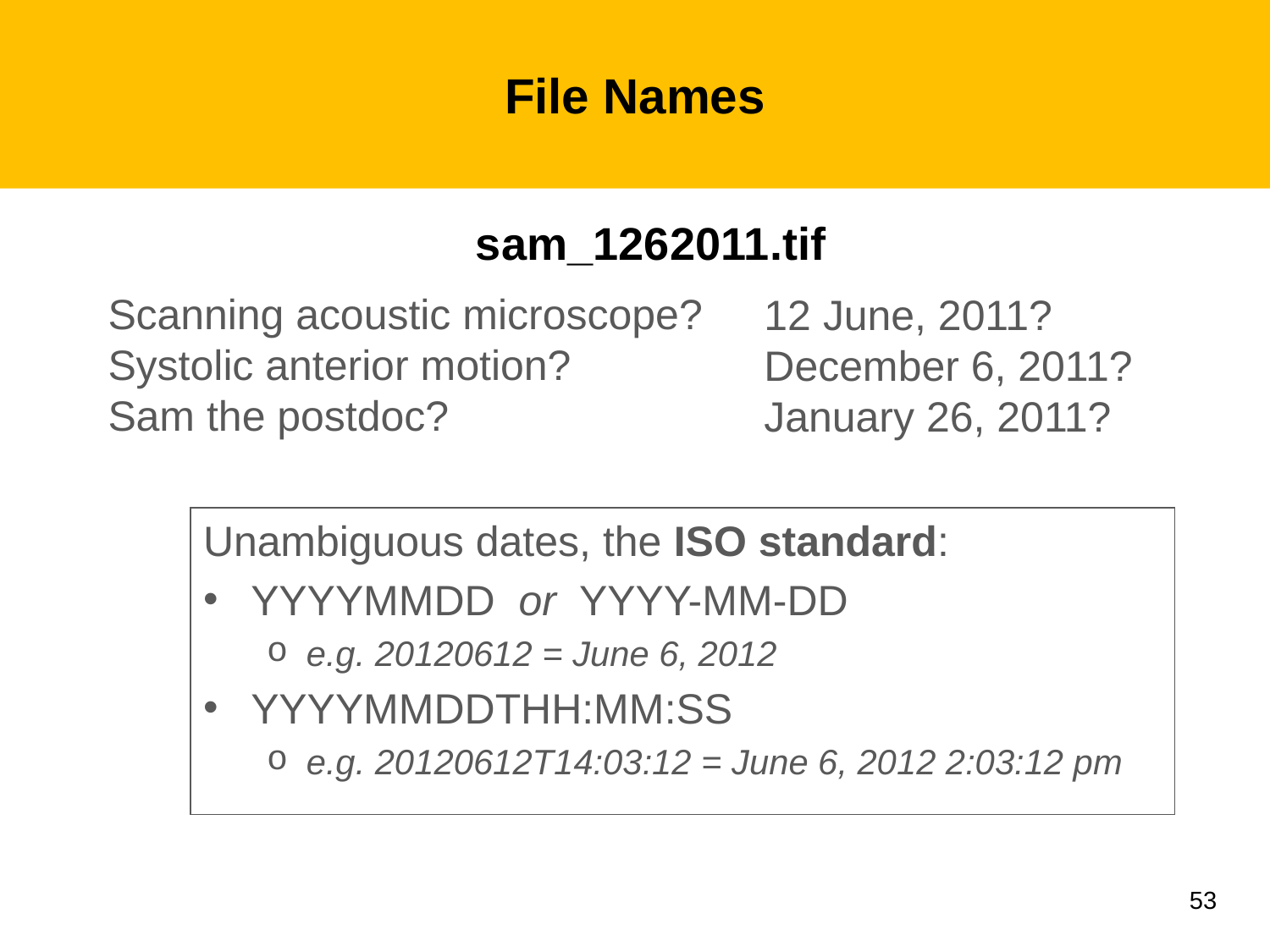

# File Names
sam_1262011.tif

Scanning acoustic microscope?
Systolic anterior motion?
Sam the postdoc?

12 June, 2011?
December 6, 2011?
January 26, 2011?

Unambiguous dates, the ISO standard:
YYYYMMDD  or  YYYY-MM-DD
e.g. 20120612 = June 6, 2012
YYYYMMDDTHH:MM:SS
e.g. 20120612T14:03:12 = June 6, 2012 2:03:12 pm
53